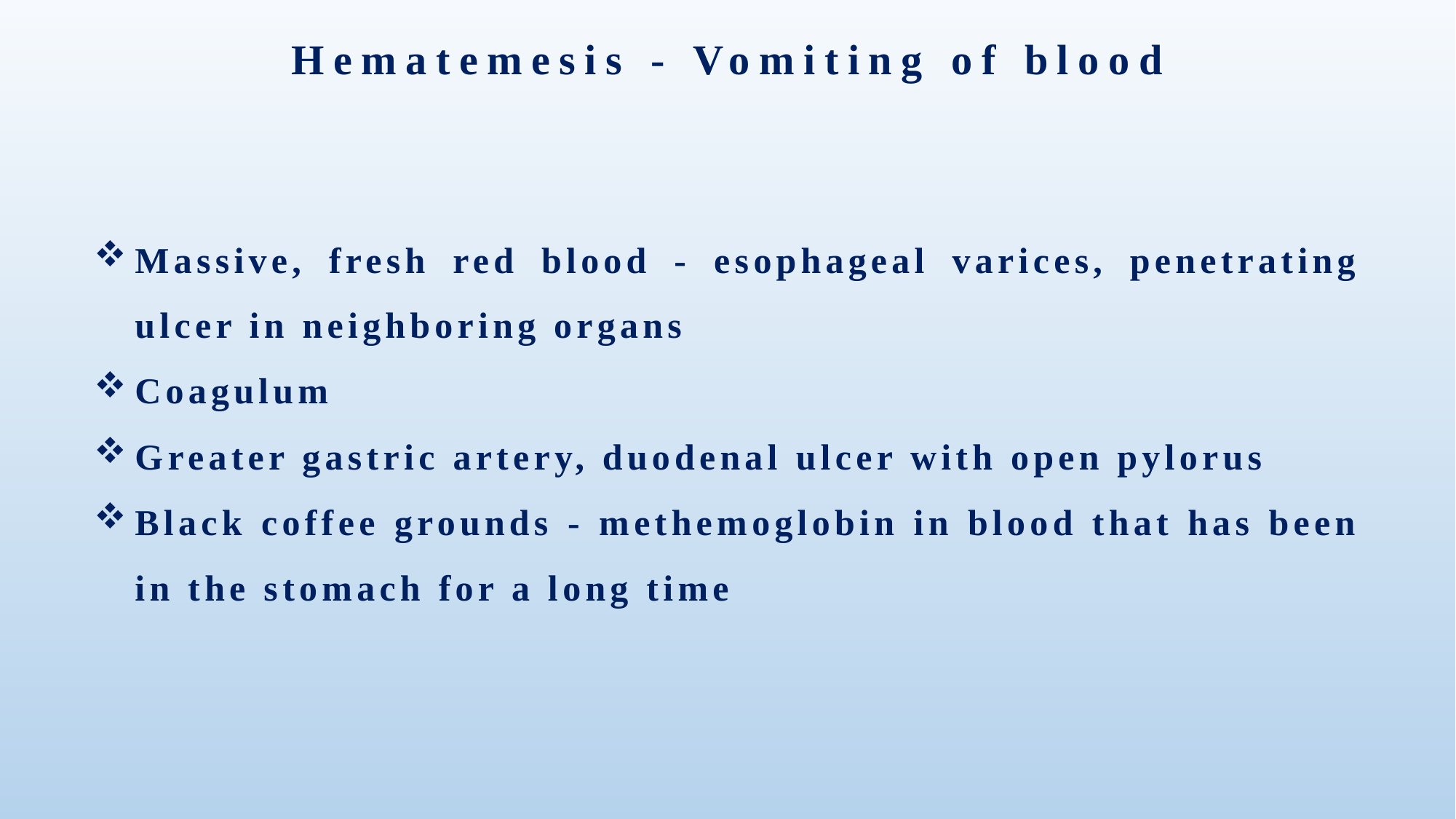

Hematemesis - Vomiting of blood
Massive, fresh red blood - esophageal varices, penetrating ulcer in neighboring organs
Coagulum
Greater gastric artery, duodenal ulcer with open pylorus
Black coffee grounds - methemoglobin in blood that has been in the stomach for a long time